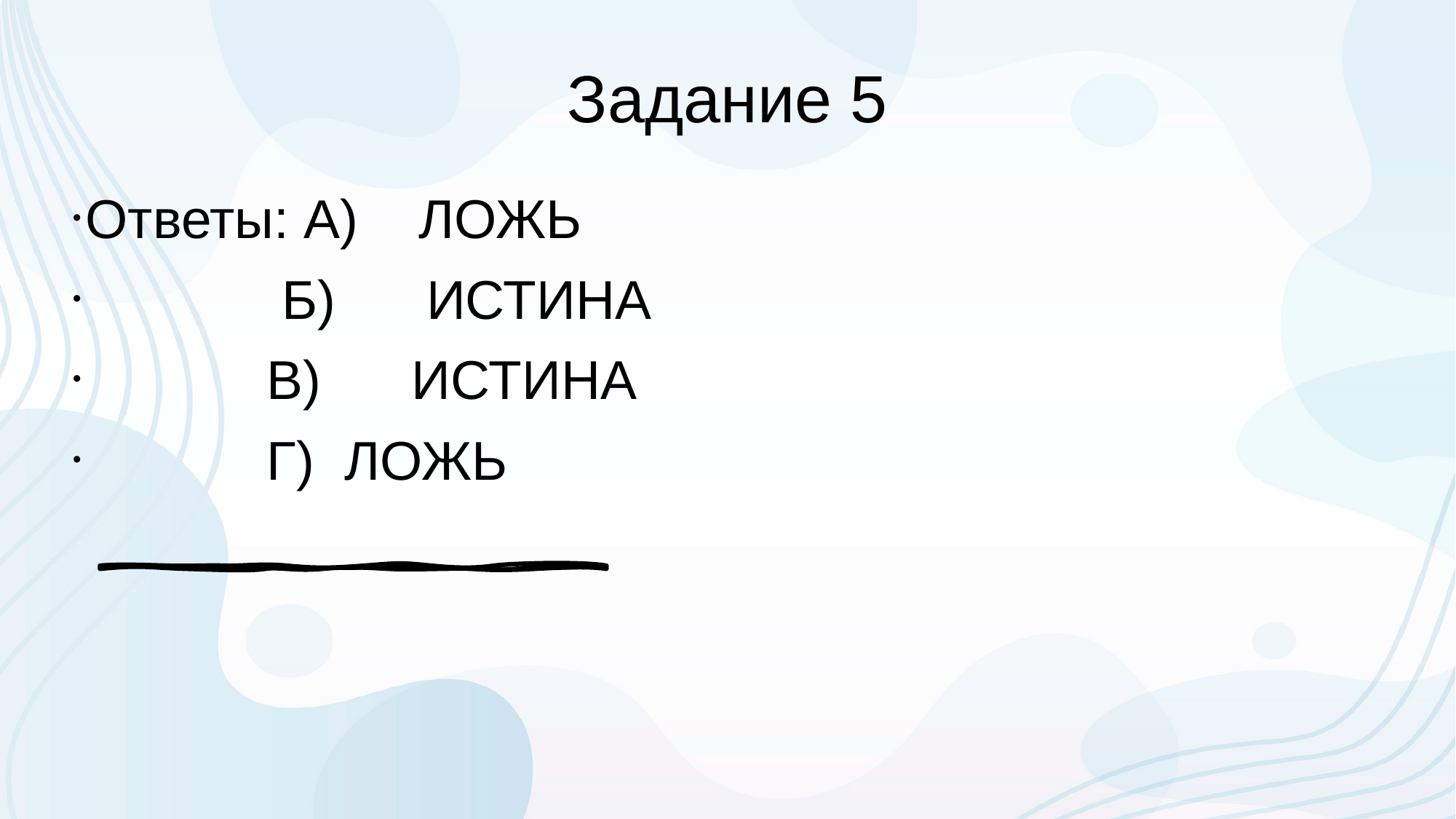

# Задание 5
Ответы: А)    ЛОЖЬ
             Б)      ИСТИНА
            В)      ИСТИНА
            Г)  ЛОЖЬ